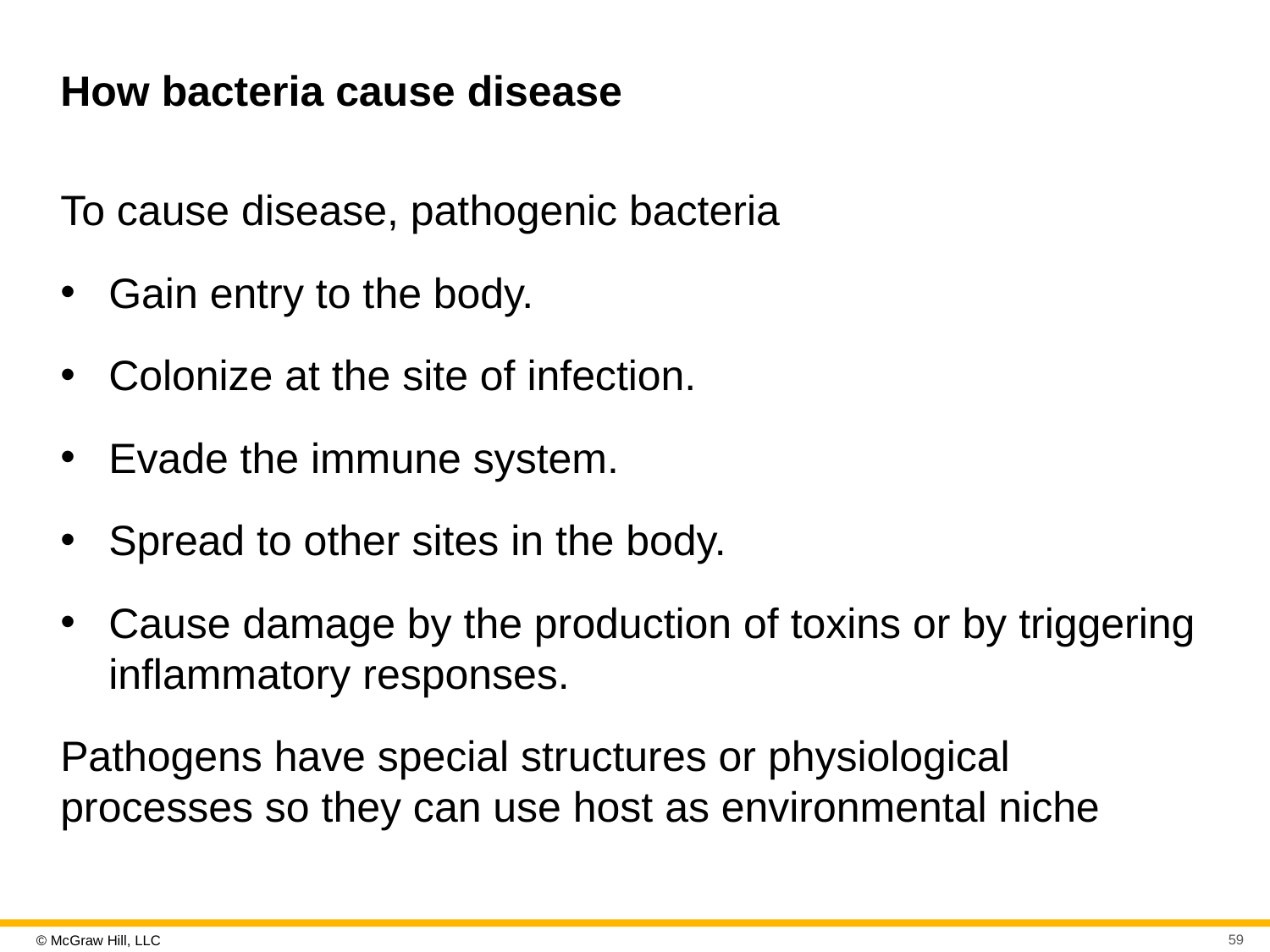

# How bacteria cause disease
To cause disease, pathogenic bacteria
Gain entry to the body.
Colonize at the site of infection.
Evade the immune system.
Spread to other sites in the body.
Cause damage by the production of toxins or by triggering inflammatory responses.
Pathogens have special structures or physiological processes so they can use host as environmental niche
59